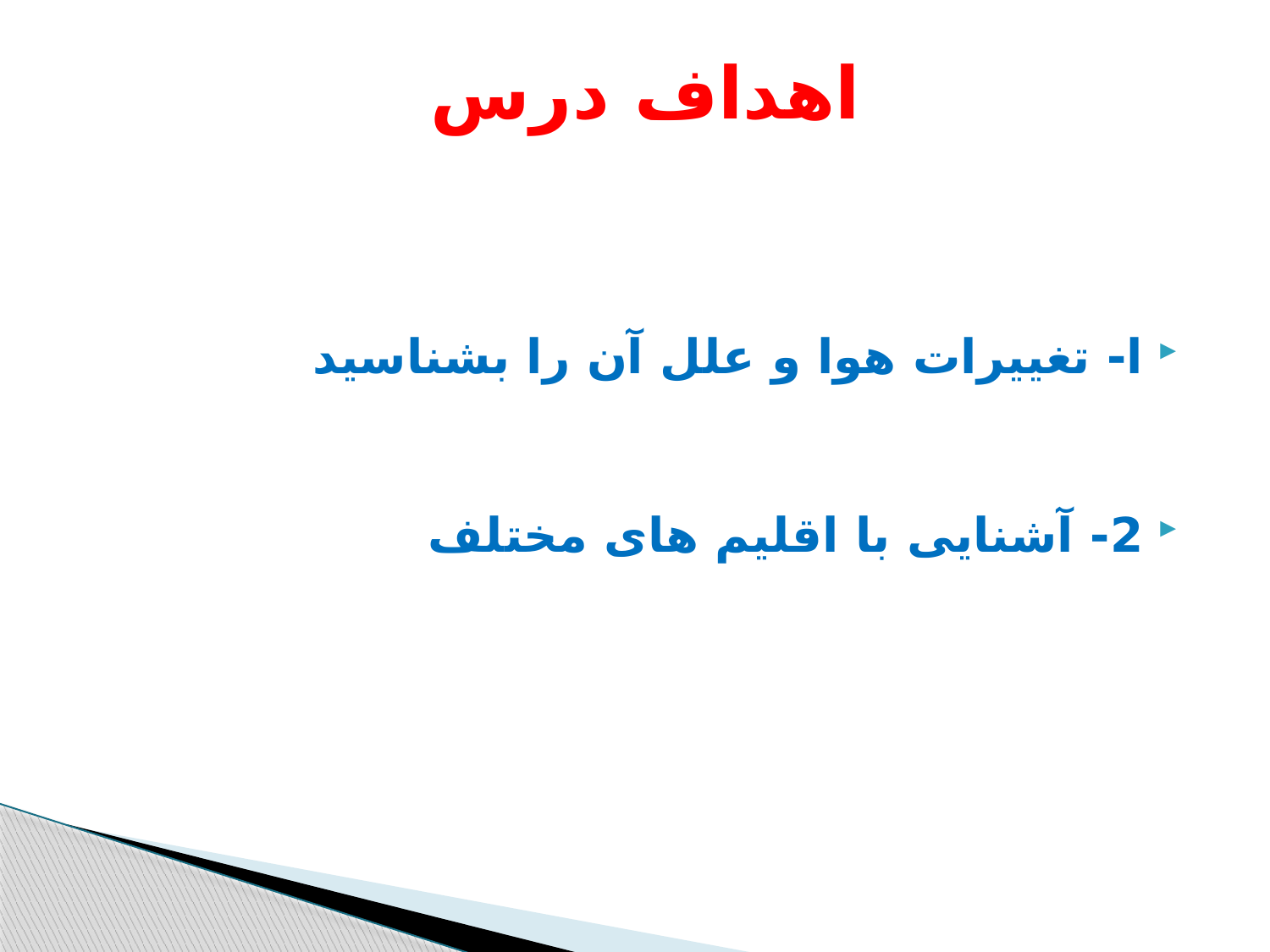

# اهداف درس
ا- تغییرات هوا و علل آن را بشناسید
2- آشنایی با اقلیم های مختلف